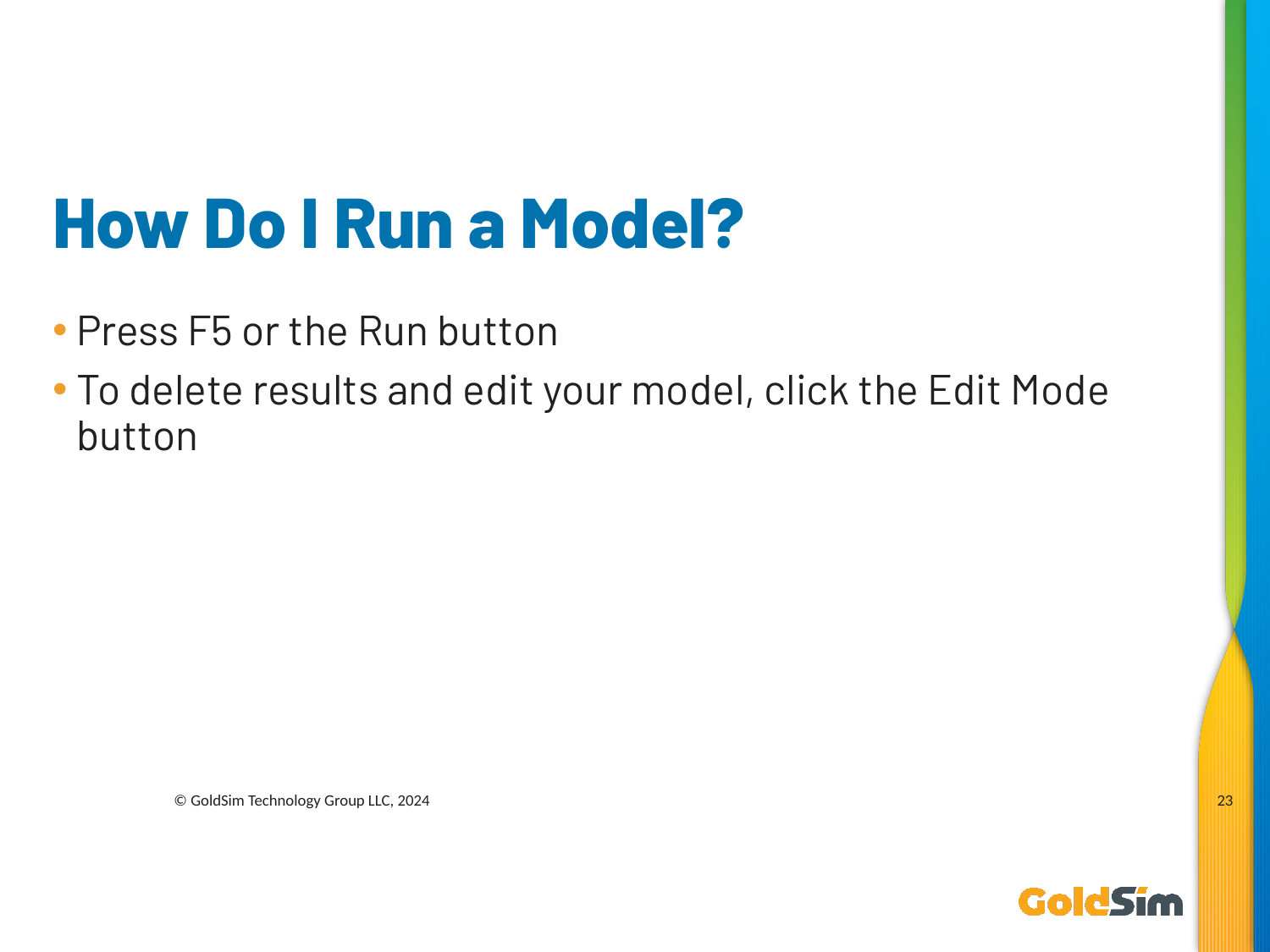

# How Do I Run a Model?
Press F5 or the Run button
To delete results and edit your model, click the Edit Mode button

23
© GoldSim Technology Group LLC, 2024